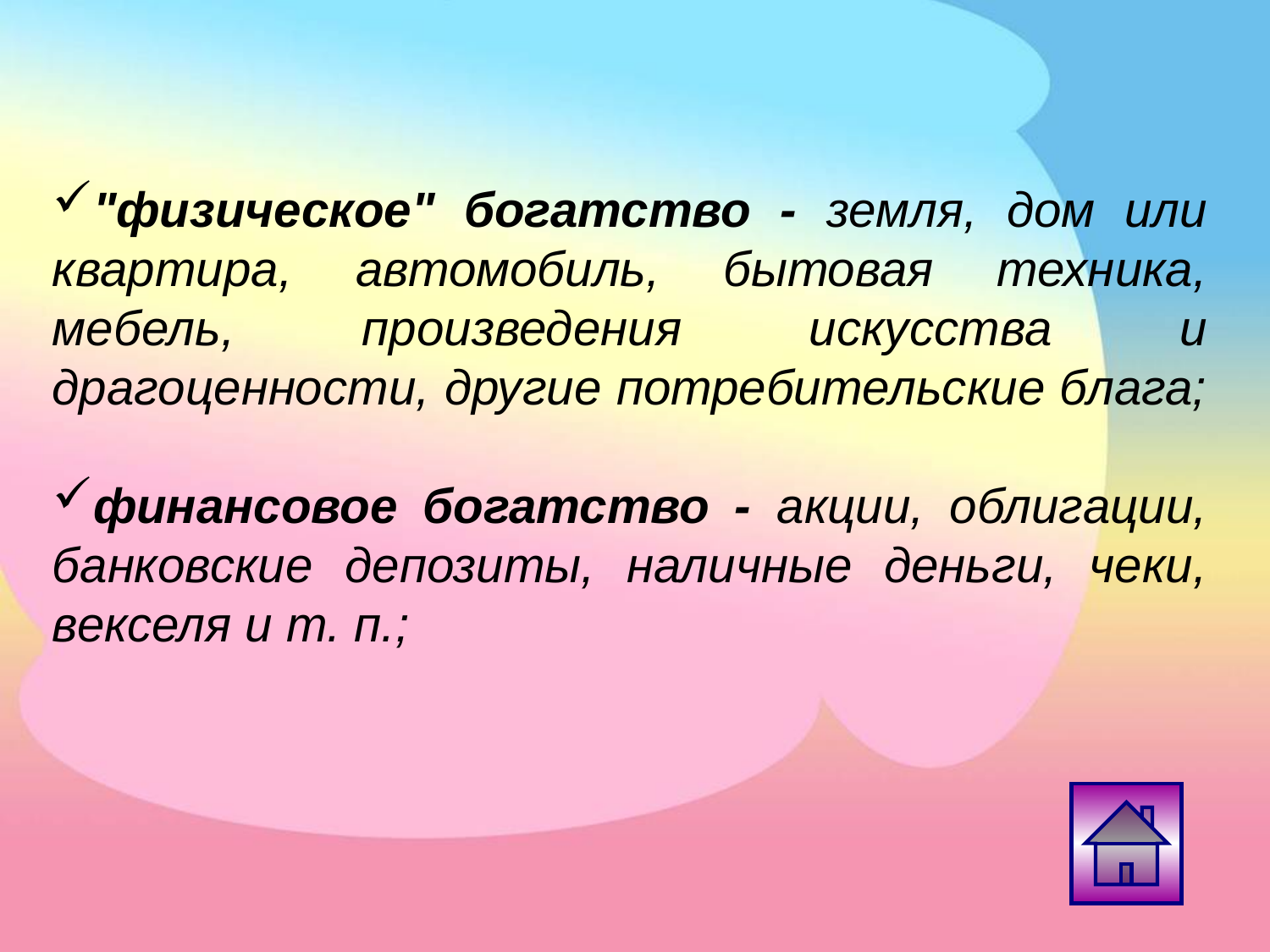

"физическое" богатство - земля, дом или квартира, автомобиль, бытовая техника, мебель, произведения искусства и драгоценности, другие потребительские блага;

финансовое богатство - акции, облигации, банковские депозиты, наличные деньги, чеки, векселя и т. п.;